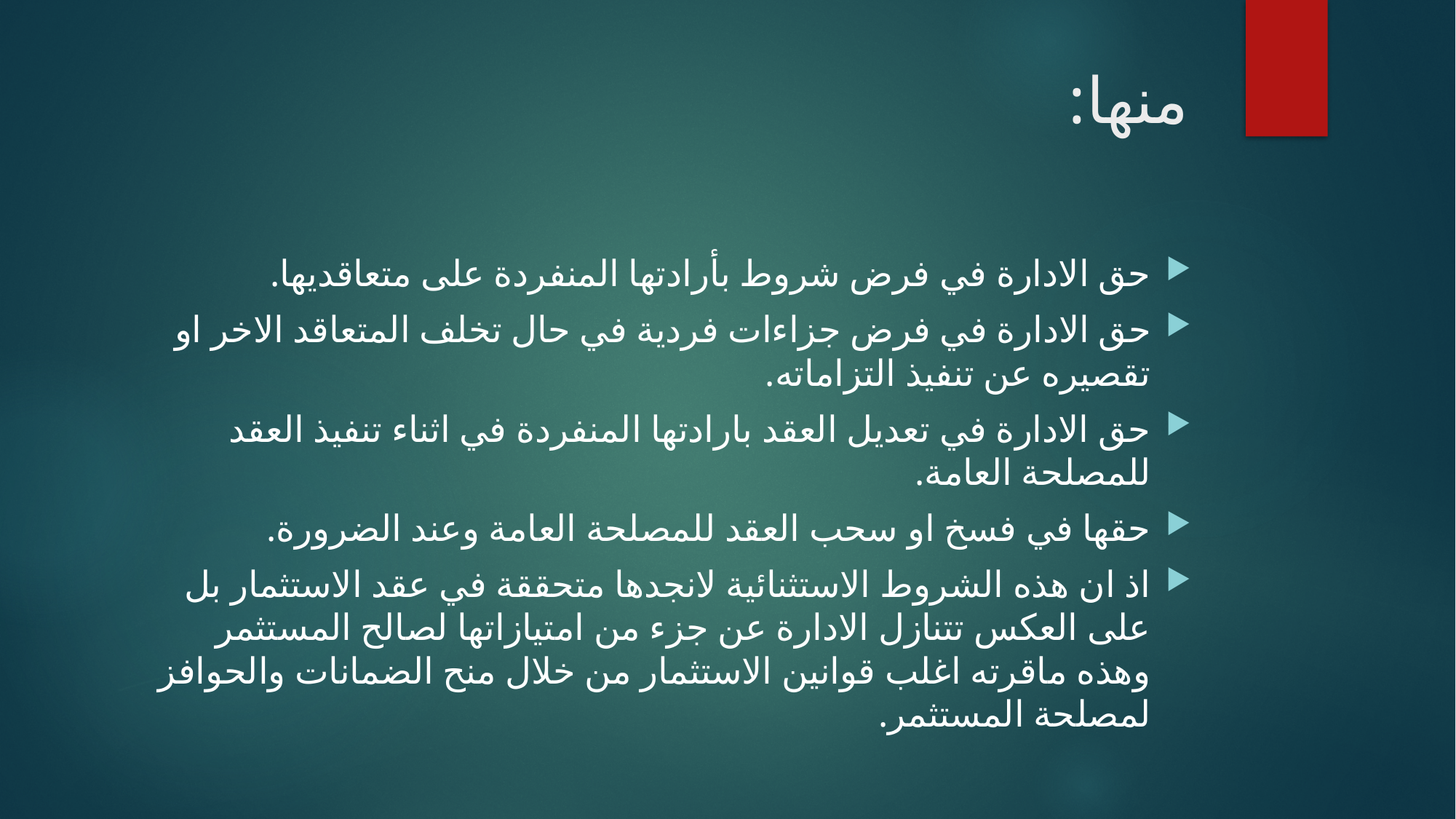

# منها:
حق الادارة في فرض شروط بأرادتها المنفردة على متعاقديها.
حق الادارة في فرض جزاءات فردية في حال تخلف المتعاقد الاخر او تقصيره عن تنفيذ التزاماته.
حق الادارة في تعديل العقد بارادتها المنفردة في اثناء تنفيذ العقد للمصلحة العامة.
حقها في فسخ او سحب العقد للمصلحة العامة وعند الضرورة.
اذ ان هذه الشروط الاستثنائية لانجدها متحققة في عقد الاستثمار بل على العكس تتنازل الادارة عن جزء من امتيازاتها لصالح المستثمر وهذه ماقرته اغلب قوانين الاستثمار من خلال منح الضمانات والحوافز لمصلحة المستثمر.